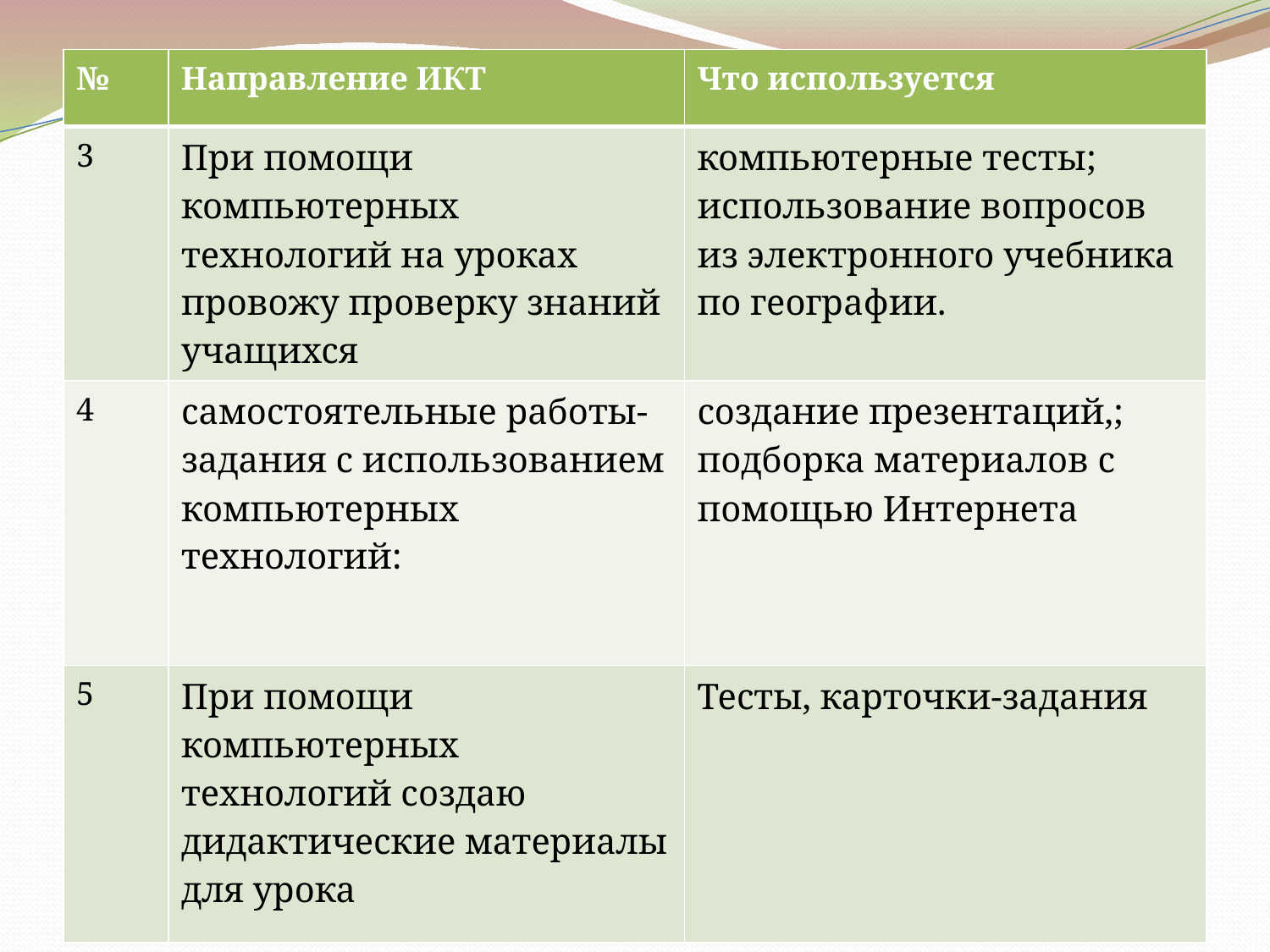

| № | Направление ИКТ | Что используется |
| --- | --- | --- |
| 3 | При помощи компьютерных технологий на уроках провожу проверку знаний учащихся | компьютерные тесты; использование вопросов из электронного учебника по географии. |
| 4 | самостоятельные работы-задания с использованием компьютерных технологий: | создание презентаций,; подборка материалов с помощью Интернета |
| 5 | При помощи компьютерных технологий создаю дидактические материалы для урока | Тесты, карточки-задания |
#